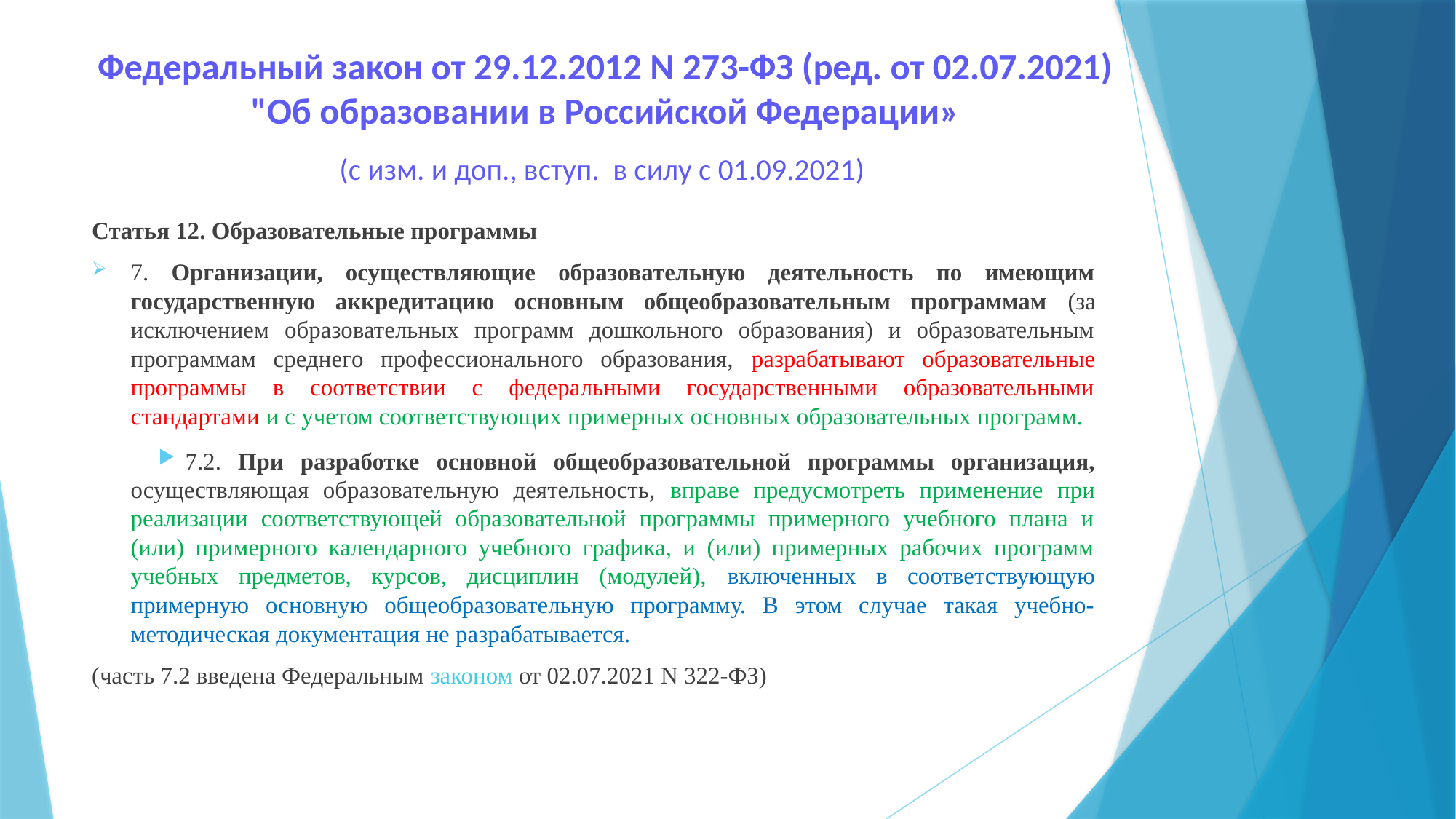

# Федеральный закон от 29.12.2012 N 273-ФЗ (ред. от 02.07.2021) "Об образовании в Российской Федерации» (с изм. и доп., вступ.  в силу с 01.09.2021)
Статья 12. Образовательные программы
7. Организации, осуществляющие образовательную деятельность по имеющим государственную аккредитацию основным общеобразовательным программам (за исключением образовательных программ дошкольного образования) и образовательным программам среднего профессионального образования, разрабатывают образовательные программы в соответствии с федеральными государственными образовательными стандартами и с учетом соответствующих примерных основных образовательных программ.
7.2. При разработке основной общеобразовательной программы организация, осуществляющая образовательную деятельность, вправе предусмотреть применение при реализации соответствующей образовательной программы примерного учебного плана и (или) примерного календарного учебного графика, и (или) примерных рабочих программ учебных предметов, курсов, дисциплин (модулей), включенных в соответствующую примерную основную общеобразовательную программу. В этом случае такая учебно-методическая документация не разрабатывается.
(часть 7.2 введена Федеральным законом от 02.07.2021 N 322-ФЗ)